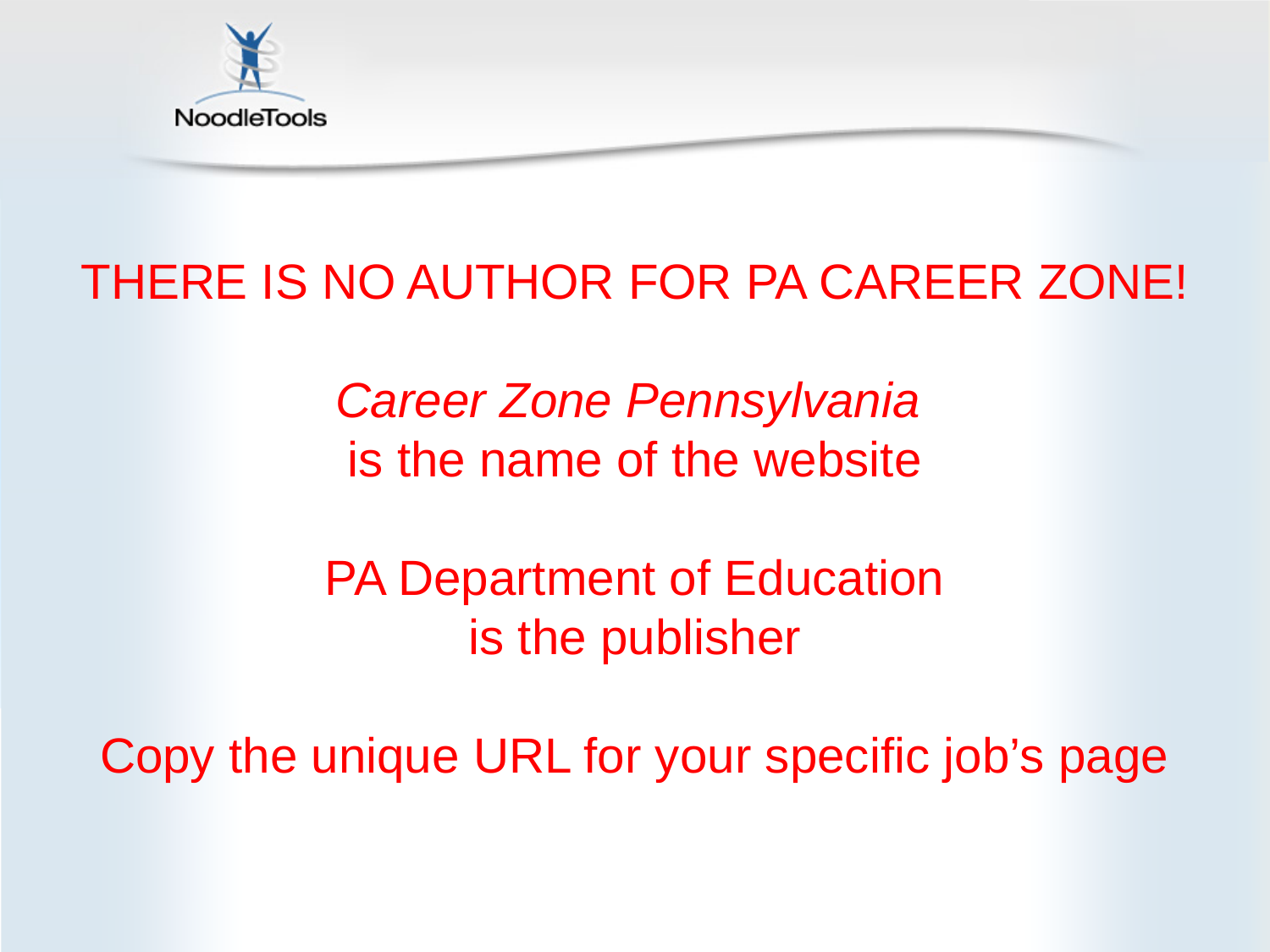

THERE IS NO AUTHOR FOR PA CAREER ZONE!

Career Zone Pennsylvania
is the name of the website

PA Department of Education
is the publisher

Copy the unique URL for your specific job’s page